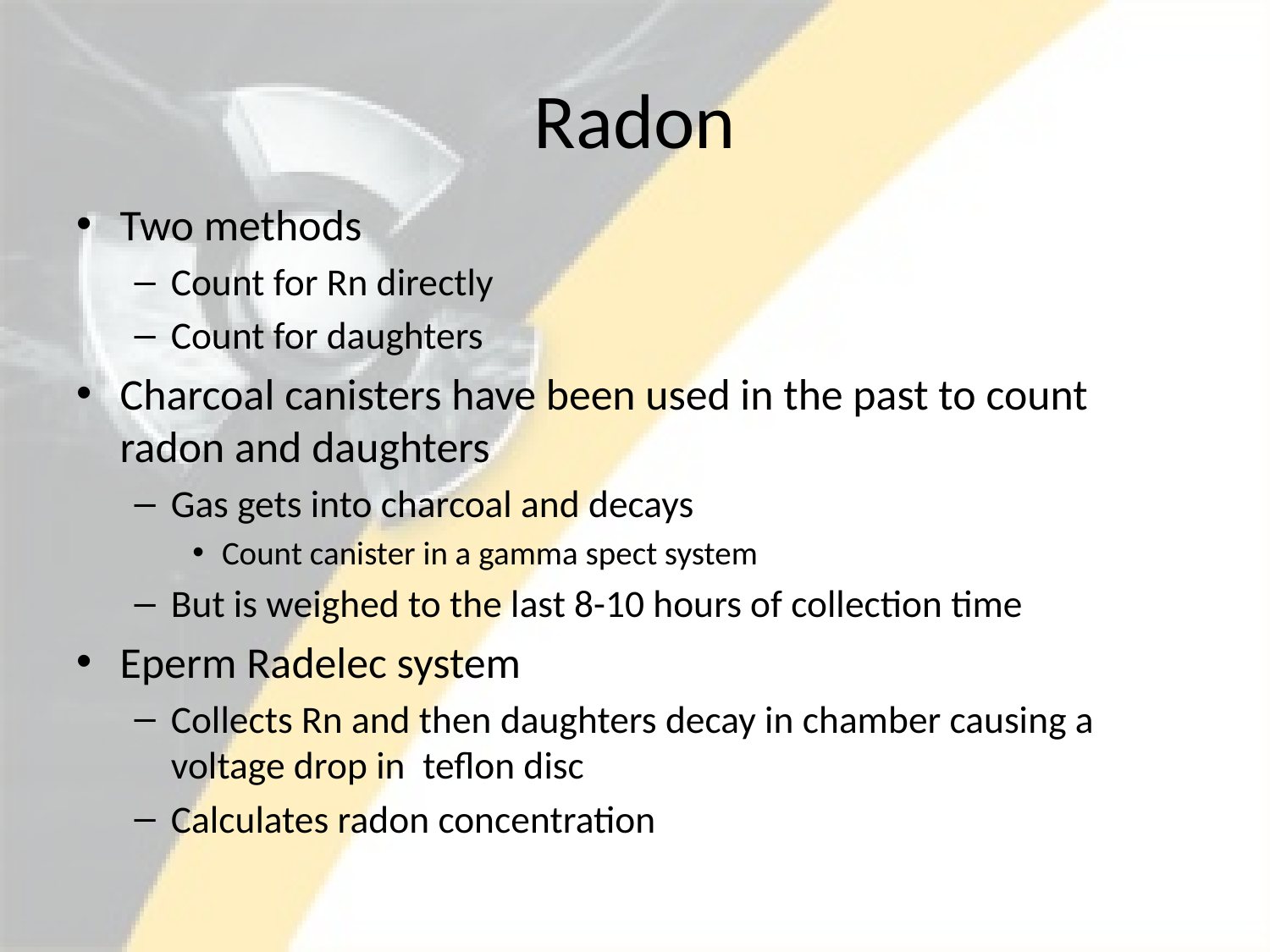

# Radon
Two methods
Count for Rn directly
Count for daughters
Charcoal canisters have been used in the past to count radon and daughters
Gas gets into charcoal and decays
Count canister in a gamma spect system
But is weighed to the last 8-10 hours of collection time
Eperm Radelec system
Collects Rn and then daughters decay in chamber causing a voltage drop in  teflon disc
Calculates radon concentration